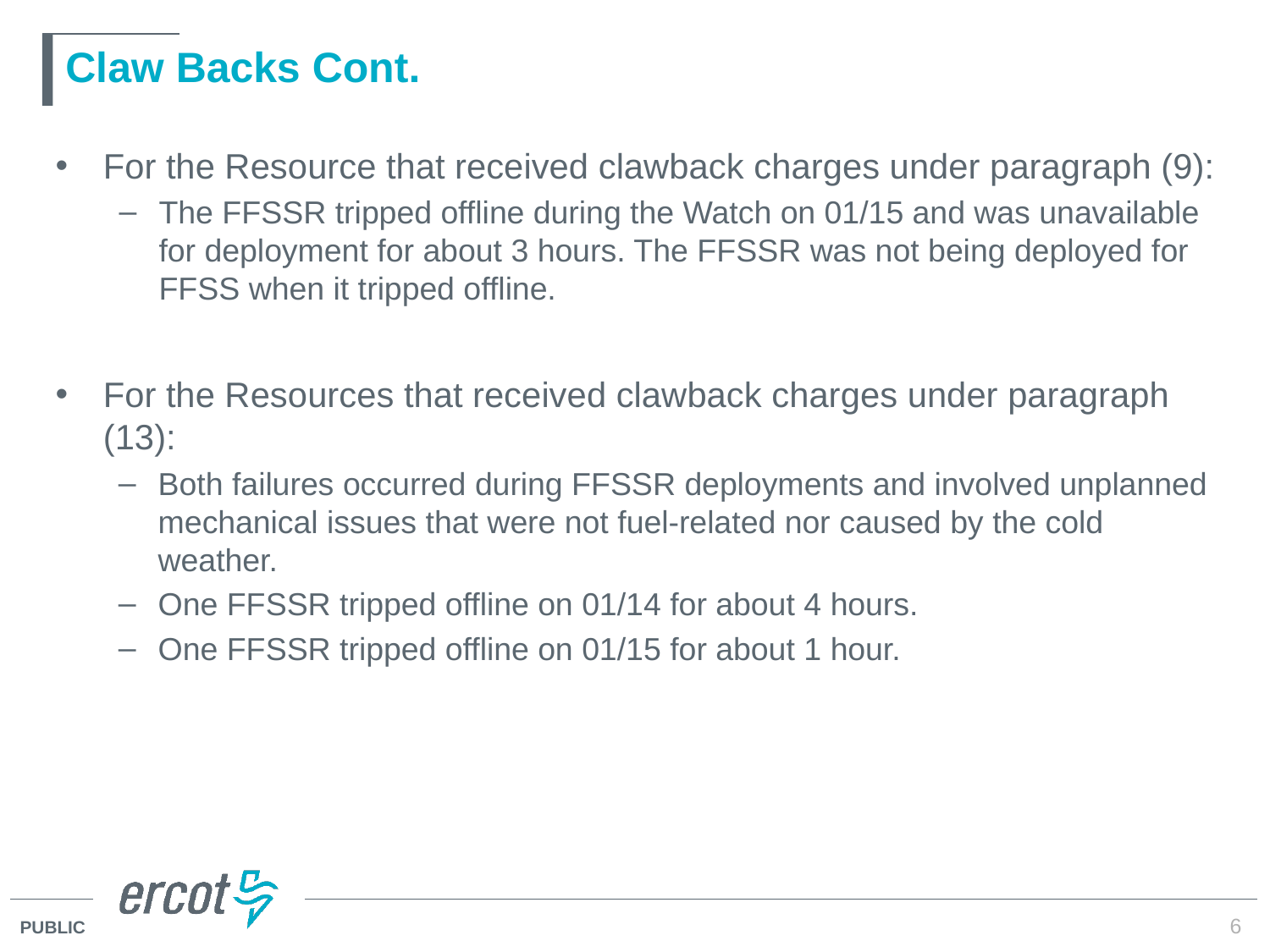

# Claw Backs Cont.
For the Resource that received clawback charges under paragraph (9):
The FFSSR tripped offline during the Watch on 01/15 and was unavailable for deployment for about 3 hours. The FFSSR was not being deployed for FFSS when it tripped offline.

For the Resources that received clawback charges under paragraph (13):
Both failures occurred during FFSSR deployments and involved unplanned mechanical issues that were not fuel-related nor caused by the cold weather.
One FFSSR tripped offline on 01/14 for about 4 hours.
One FFSSR tripped offline on 01/15 for about 1 hour.

6